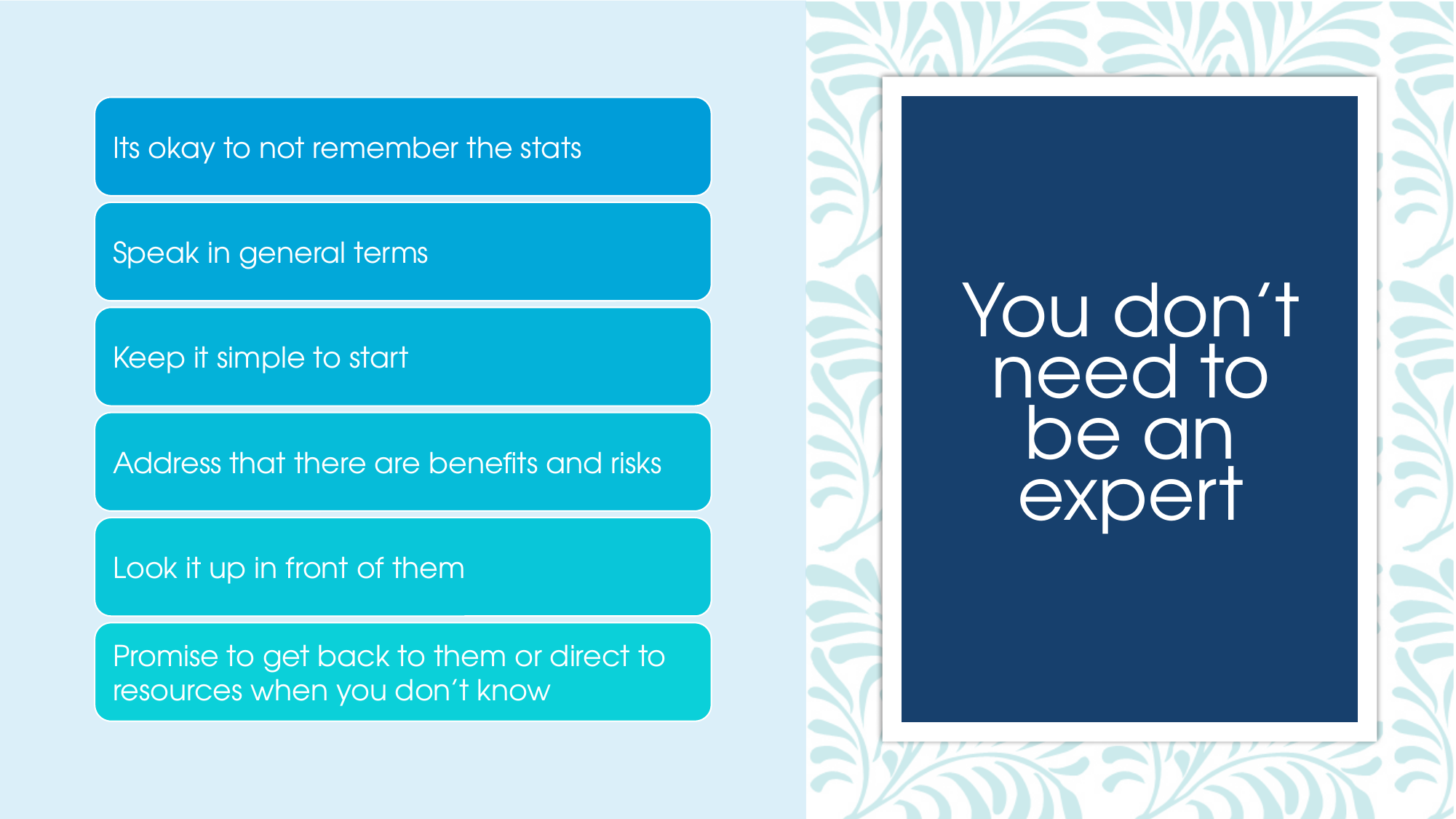

Its okay to not remember the stats
Speak in general terms
Keep it simple to start
Address that there are benefits and risks
Look it up in front of them
Promise to get back to them or direct to resources when you don’t know

# You don’t need to be an expert